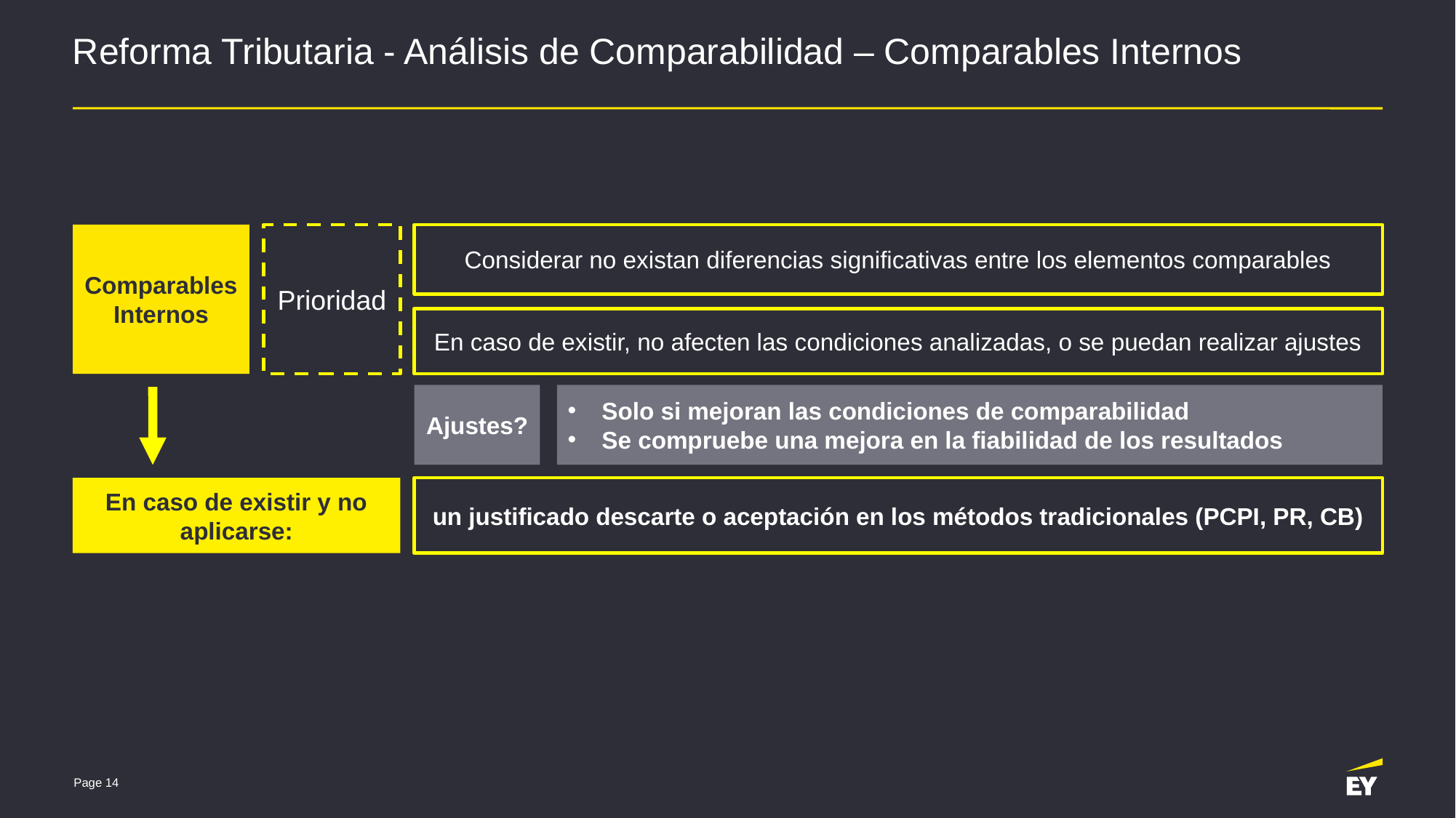

# Reforma Tributaria - Análisis de Comparabilidad – Comparables Internos
Comparables Internos
Prioridad
Considerar no existan diferencias significativas entre los elementos comparables
En caso de existir, no afecten las condiciones analizadas, o se puedan realizar ajustes
Ajustes?
Solo si mejoran las condiciones de comparabilidad
Se compruebe una mejora en la fiabilidad de los resultados

En caso de existir y no aplicarse:
un justificado descarte o aceptación en los métodos tradicionales (PCPI, PR, CB)
Page 14